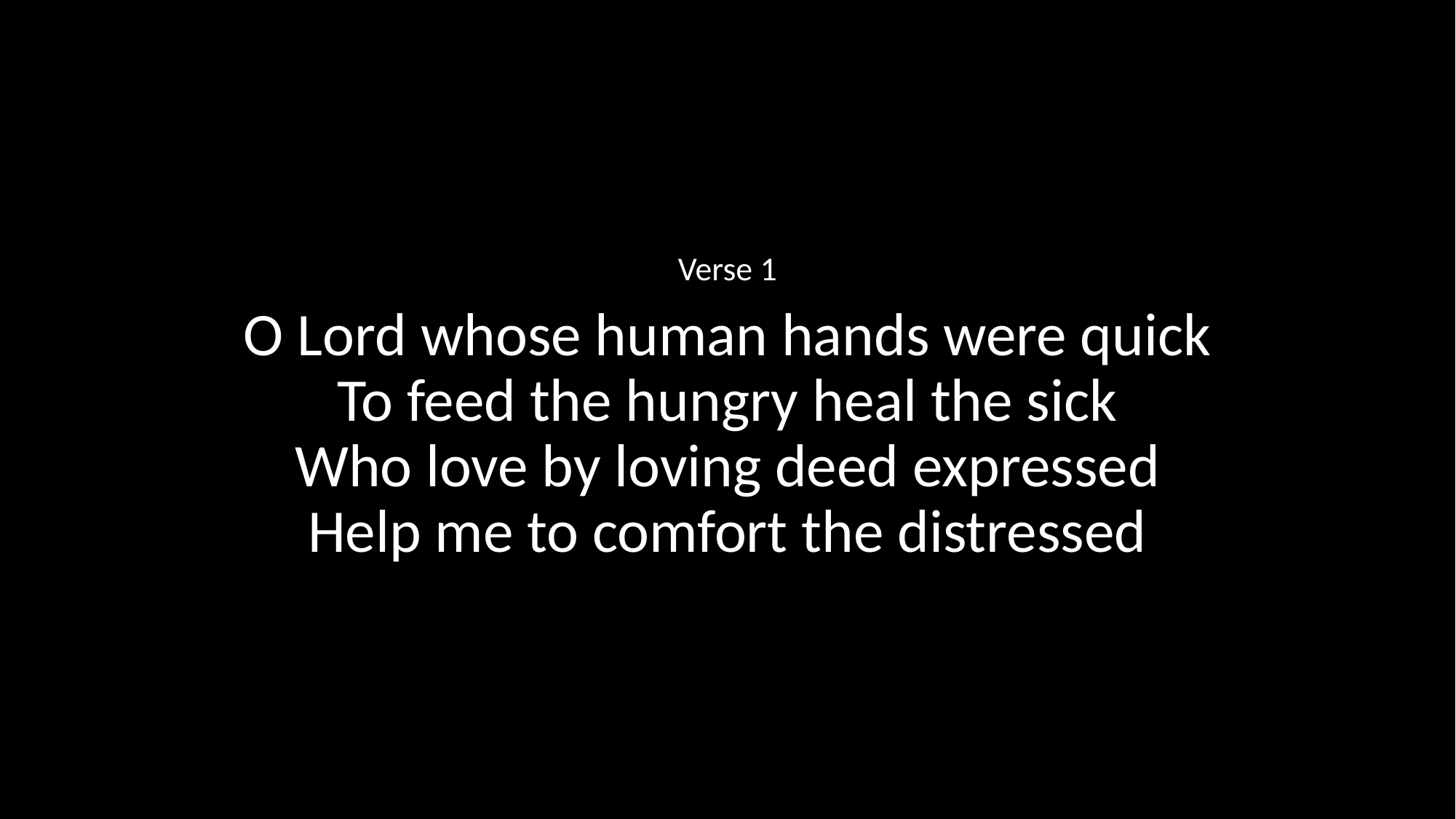

Verse 1
O Lord whose human hands were quick
To feed the hungry heal the sick
Who love by loving deed expressed
Help me to comfort the distressed